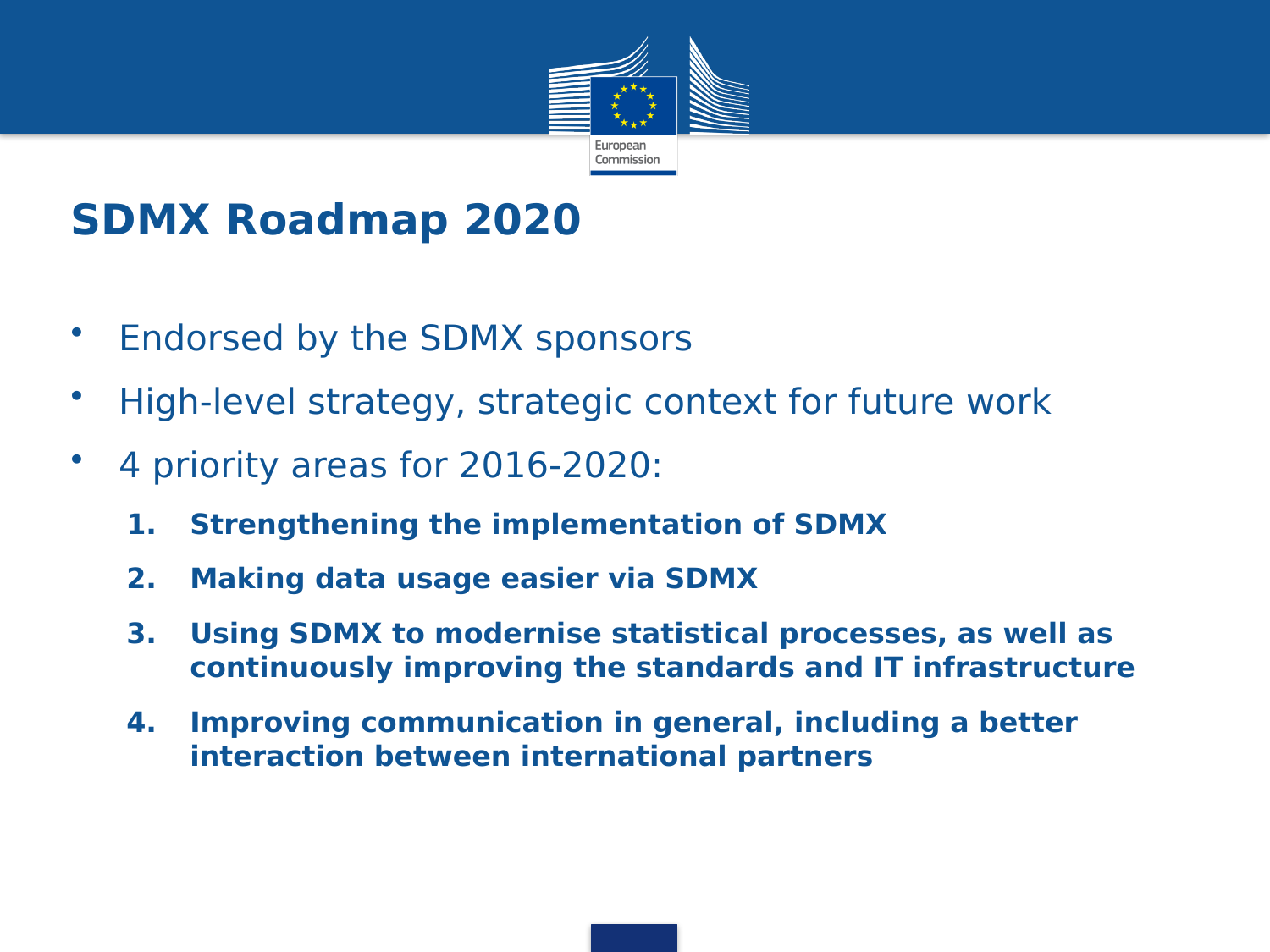

SDMX Roadmap 2020

Endorsed by the SDMX sponsors
High-level strategy, strategic context for future work
4 priority areas for 2016-2020:
Strengthening the implementation of SDMX
Making data usage easier via SDMX
Using SDMX to modernise statistical processes, as well as continuously improving the standards and IT infrastructure
Improving communication in general, including a better interaction between international partners